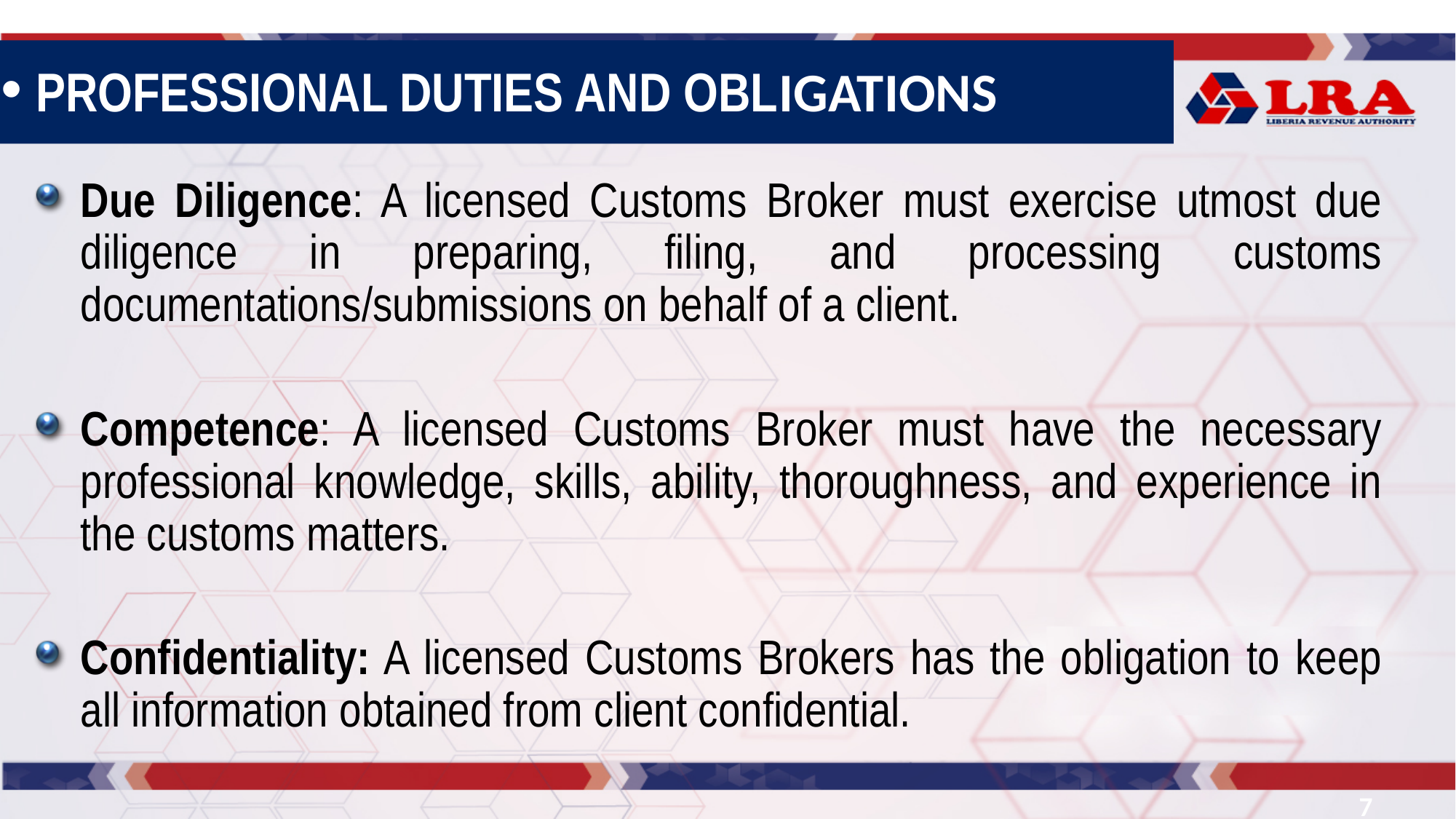

PROFESSIONAL DUTIES AND OBLIGATIONS

Due Diligence: A licensed Customs Broker must exercise utmost due diligence in preparing, filing, and processing customs documentations/submissions on behalf of a client.

Competence: A licensed Customs Broker must have the necessary professional knowledge, skills, ability, thoroughness, and experience in the customs matters.

Confidentiality: A licensed Customs Brokers has the obligation to keep all information obtained from client confidential.

7